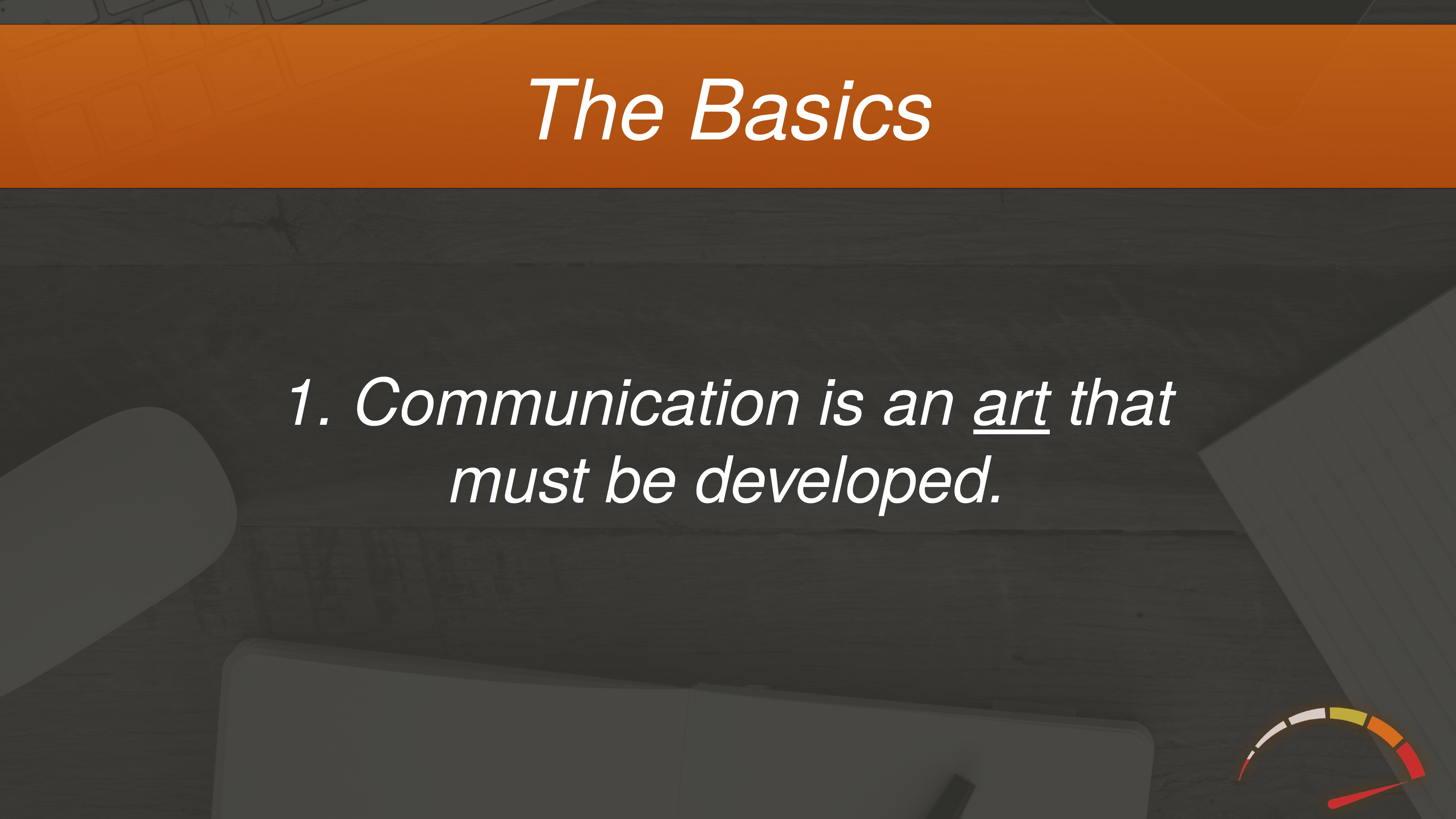

1. Communication is an art that
must be developed.